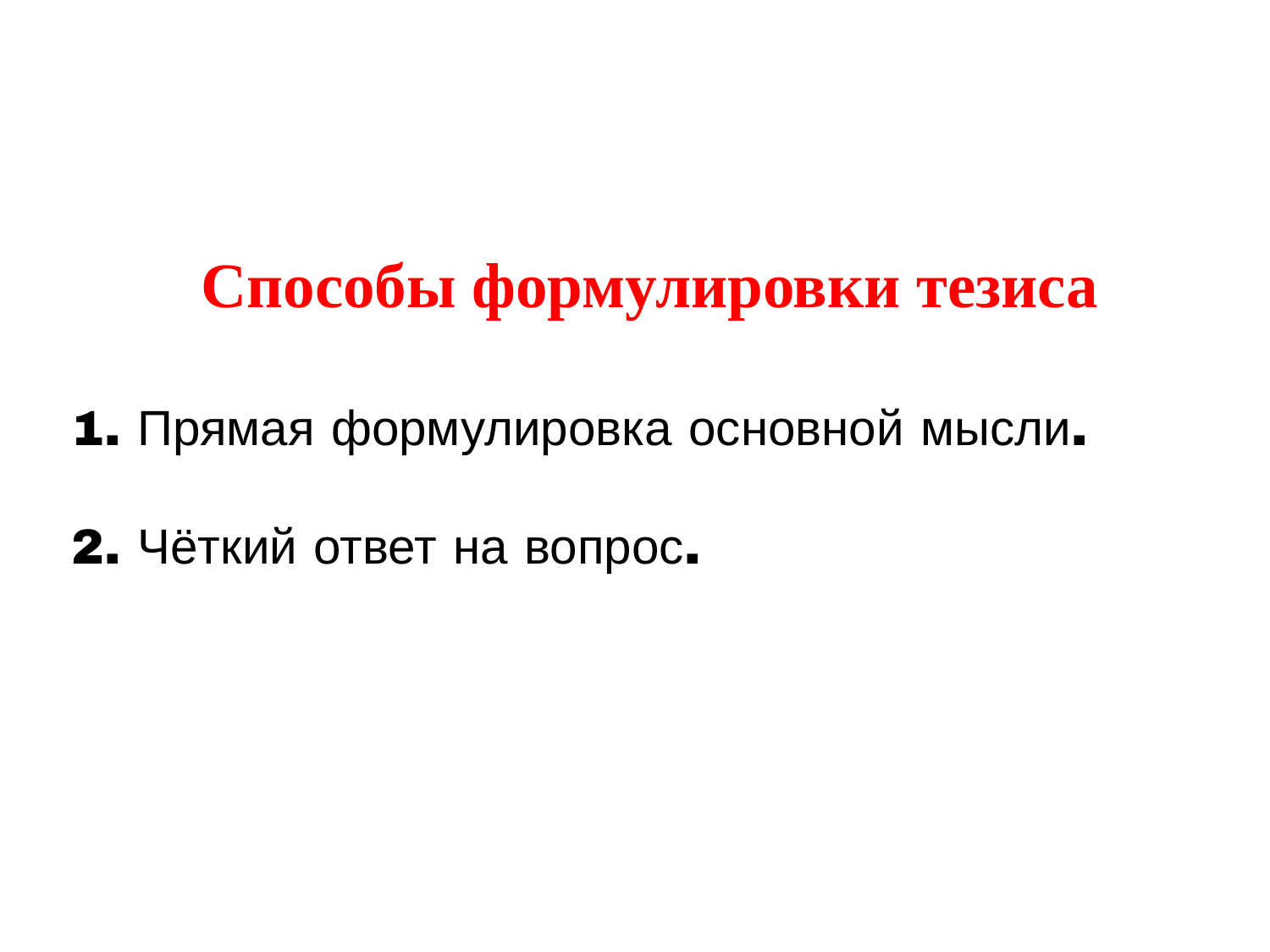

Способы формулировки тезиса

1. Прямая формулировка основной мысли.

2. Чёткий ответ на вопрос.